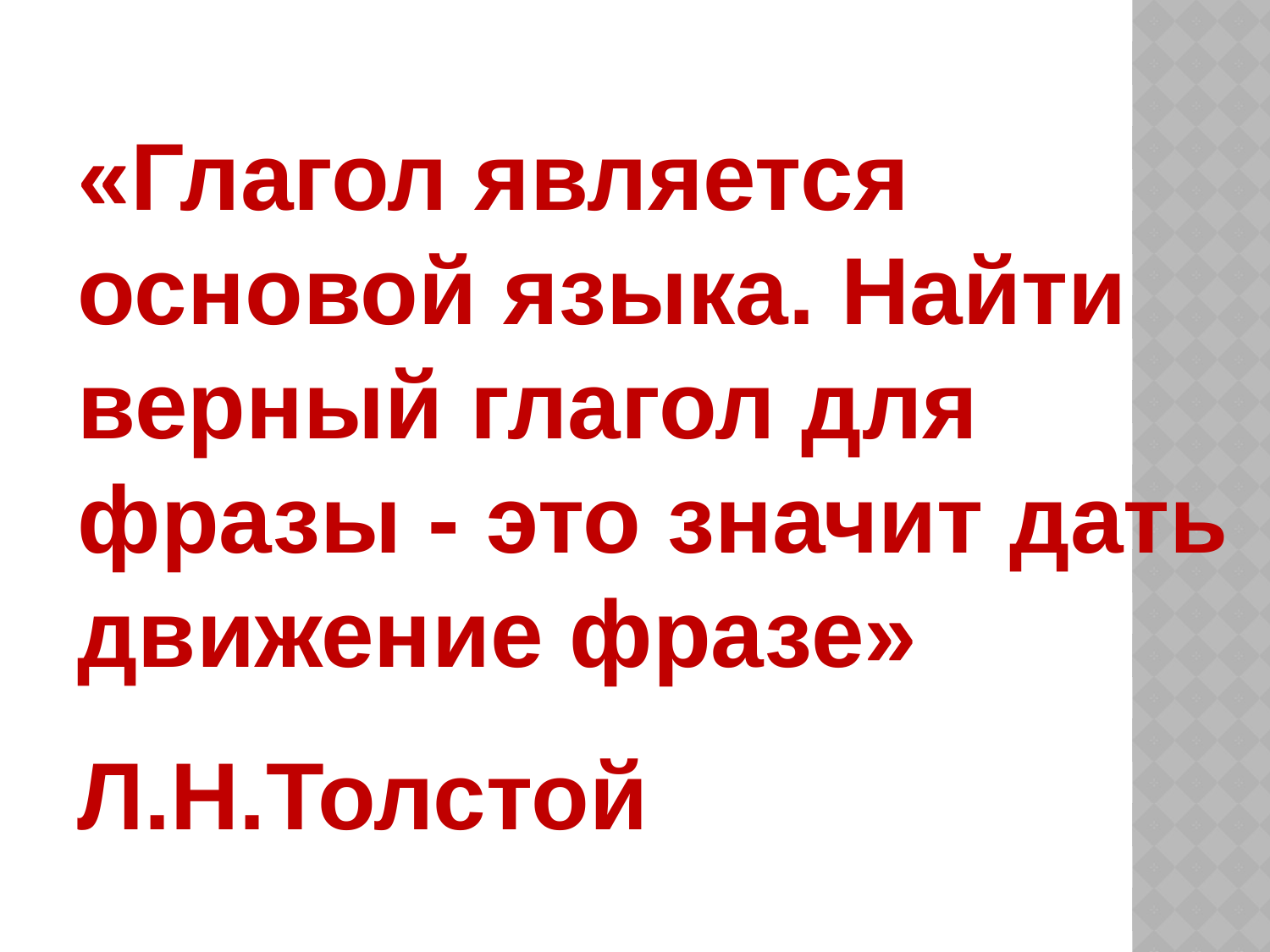

«Глагол является основой языка. Найти верный глагол для фразы - это значит дать движение фразе»
Л.Н.Толстой